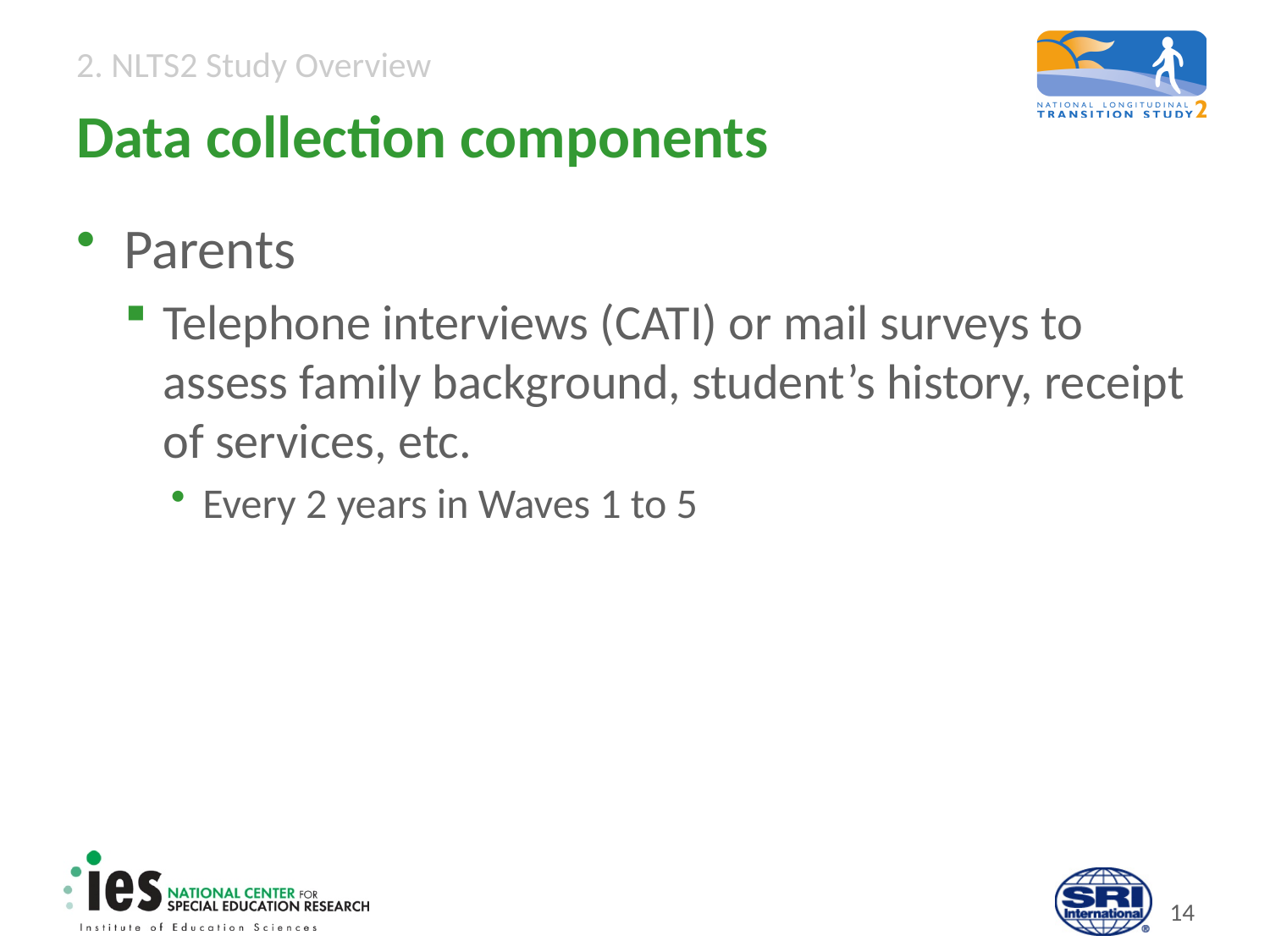

# Data collection components
Parents
Telephone interviews (CATI) or mail surveys to assess family background, student’s history, receipt of services, etc.
Every 2 years in Waves 1 to 5
14